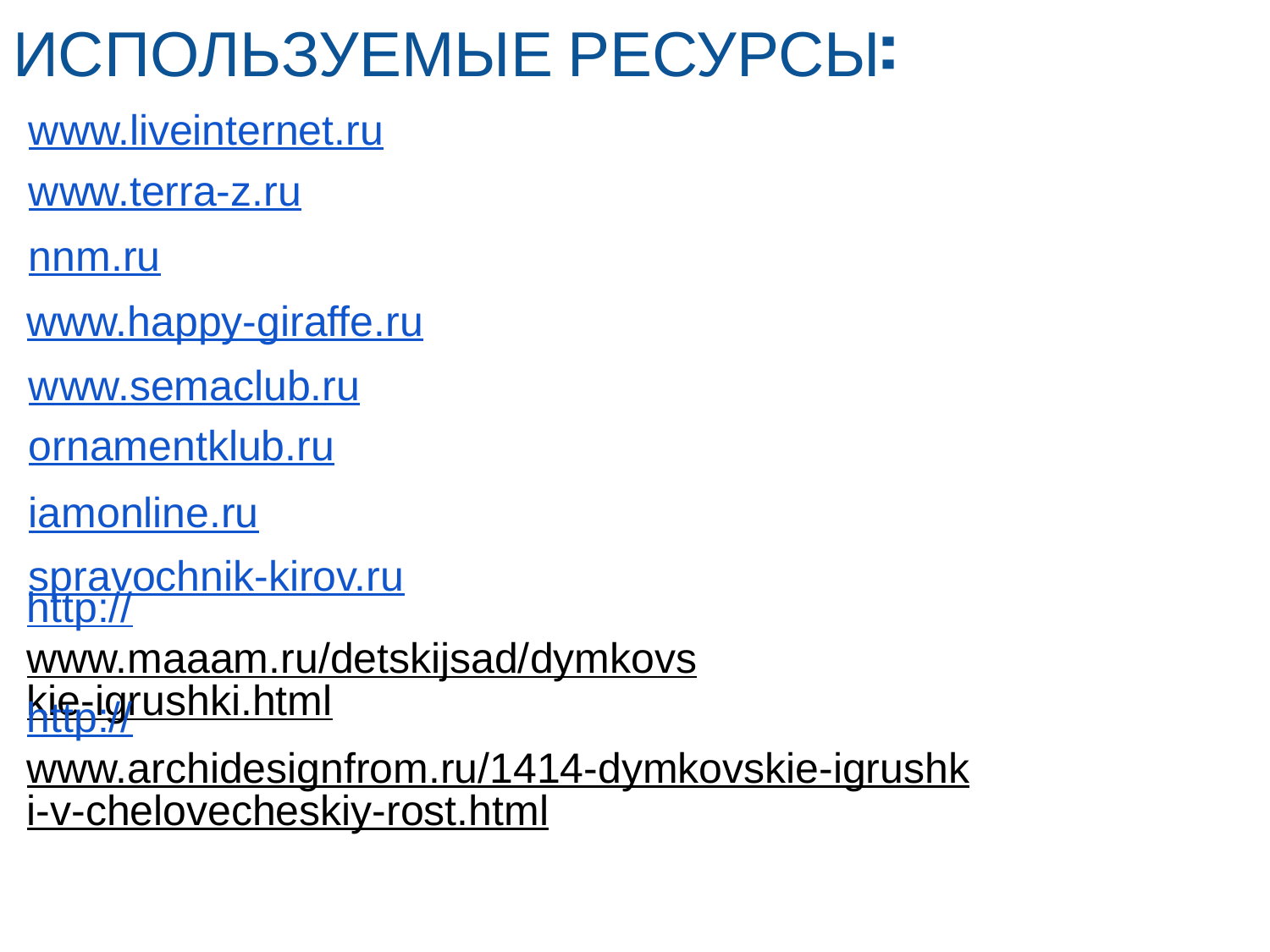

ИСПОЛЬЗУЕМЫЕ РЕСУРСЫ:
www.liveinternet.ru
www.terra-z.ru
nnm.ru
www.happy-giraffe.ru
www.semaclub.ru
ornamentklub.ru
iamonline.ru
spravochnik-kirov.ru
http://www.maaam.ru/detskijsad/dymkovskie-igrushki.html
http://www.archidesignfrom.ru/1414-dymkovskie-igrushki-v-chelovecheskiy-rost.html